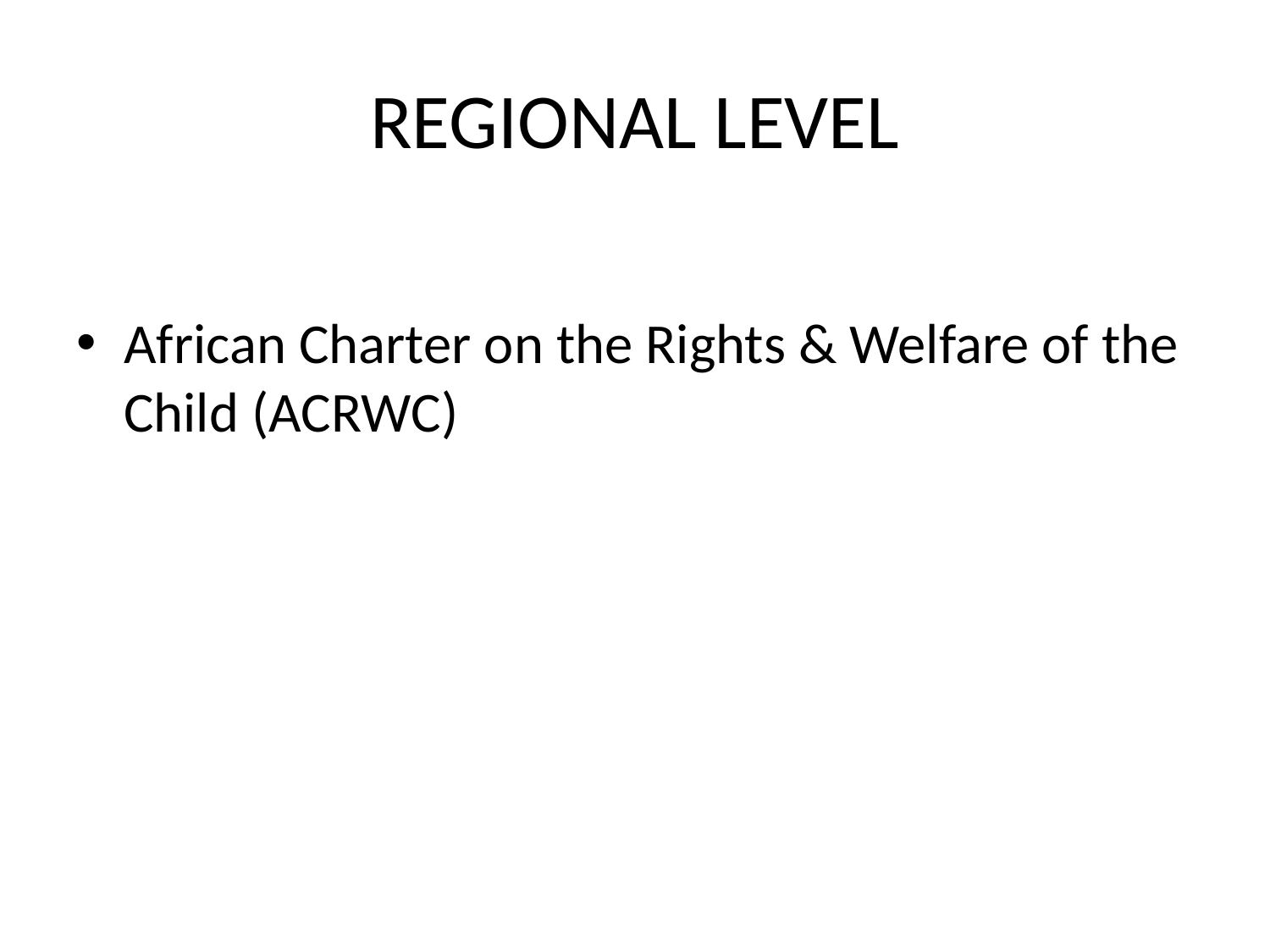

# REGIONAL LEVEL

African Charter on the Rights & Welfare of the Child (ACRWC)